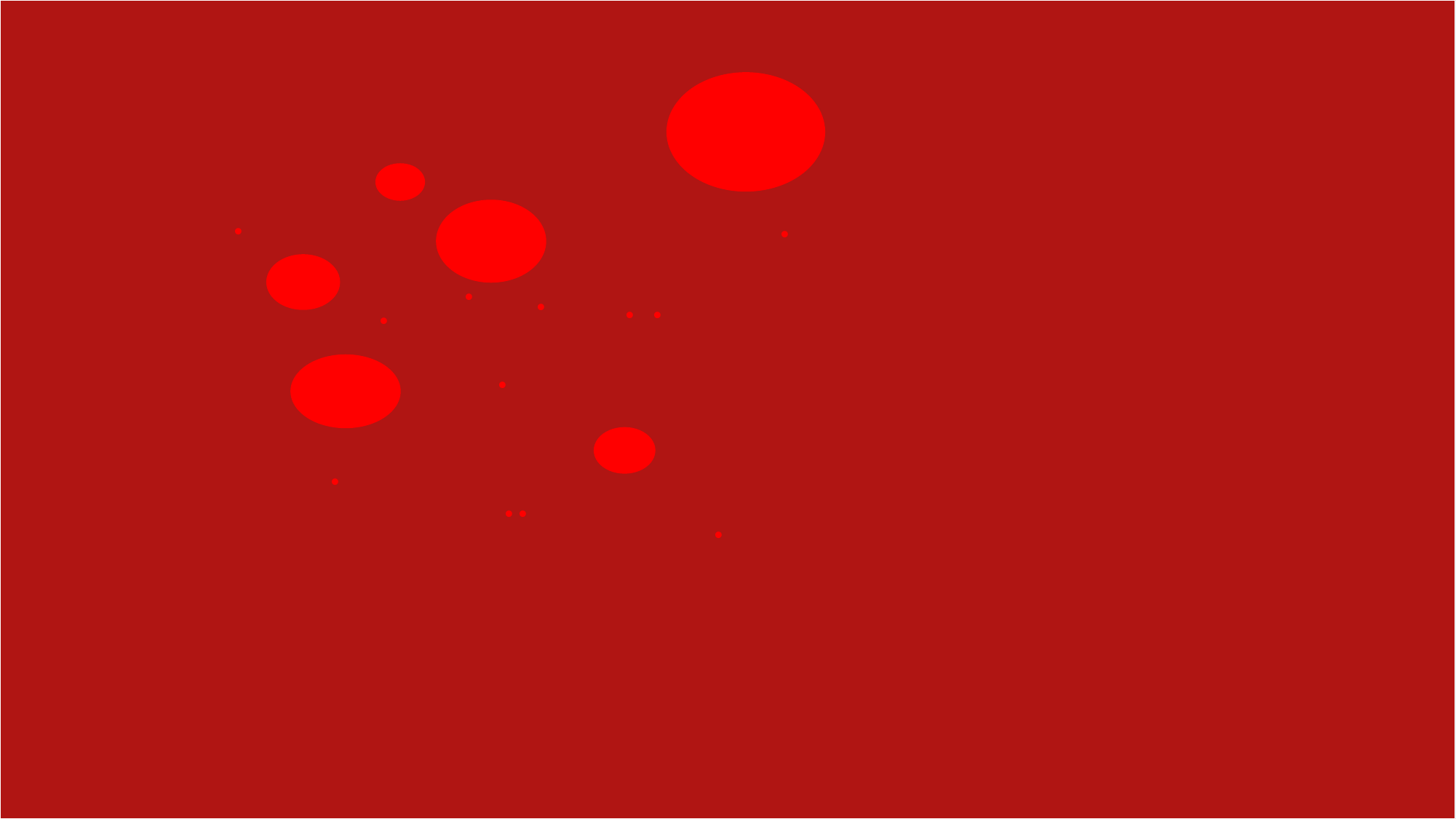

.
.

.
.

. .
.
.

.

..
.